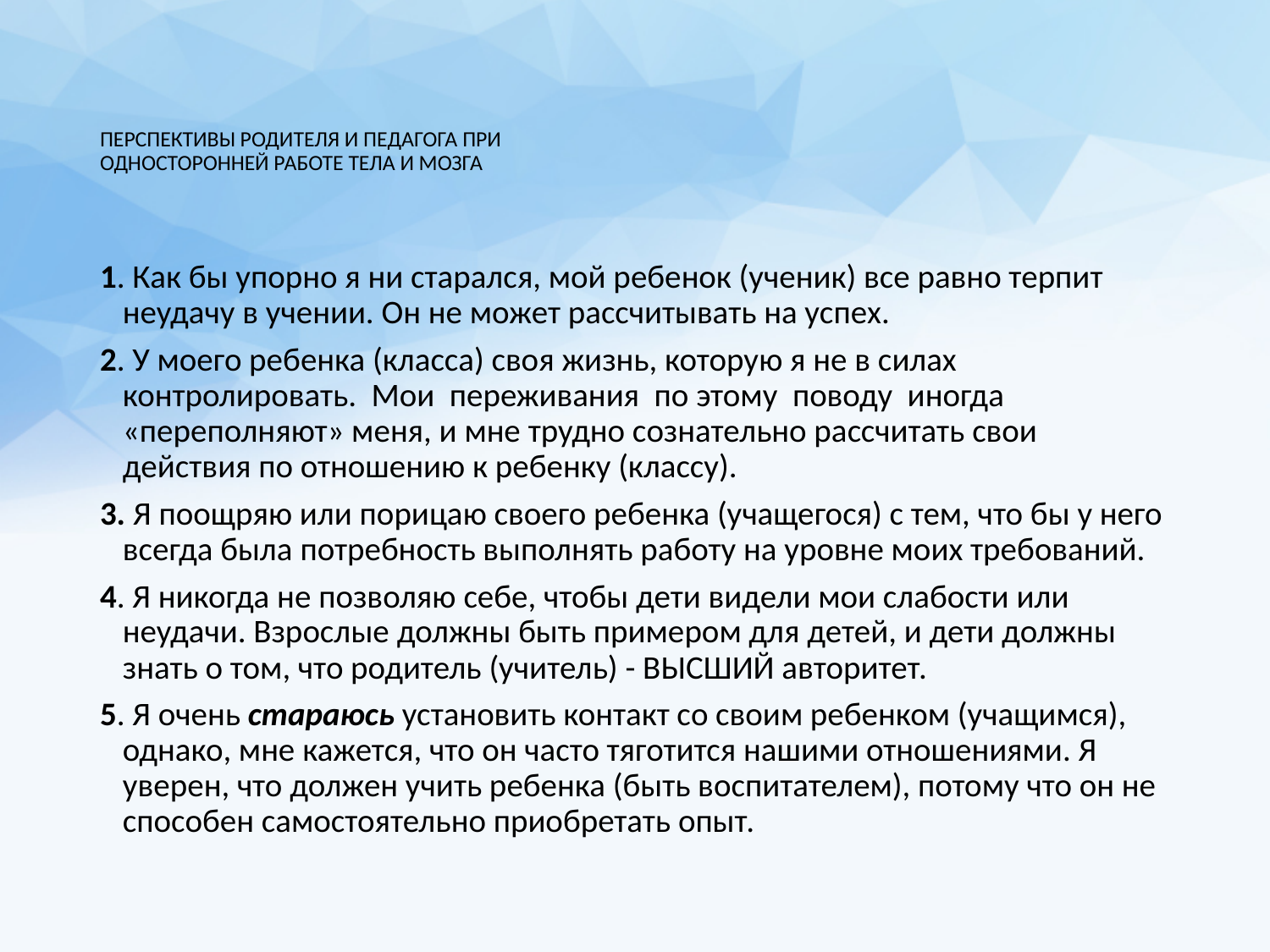

# ПЕРСПЕКТИВЫ РОДИТЕЛЯ И ПЕДАГОГА ПРИ ОДНОСТОРОННЕЙ РАБОТЕ ТЕЛА И МОЗГА
1. Как бы упорно я ни старался, мой ребенок (ученик) все равно терпит неудачу в учении. Он не может рассчитывать на успех.
2. У моего ребенка (класса) своя жизнь, которую я не в силах контролировать.  Мои  переживания  по этому  поводу  иногда «переполняют» меня, и мне трудно сознательно рассчитать свои действия по отношению к ребенку (классу).
3. Я поощряю или порицаю своего ребенка (учащегося) с тем, что бы у него всегда была потребность выполнять работу на уровне моих требований.
4. Я никогда не позволяю себе, чтобы дети видели мои слабости или неудачи. Взрослые должны быть примером для детей, и дети должны знать о том, что родитель (учитель) - ВЫСШИЙ авторитет.
5. Я очень стараюсь установить контакт со своим ребенком (учащимся), однако, мне кажется, что он часто тяготится нашими отношениями. Я уверен, что должен учить ребенка (быть воспитателем), потому что он не способен самостоятельно приобретать опыт.